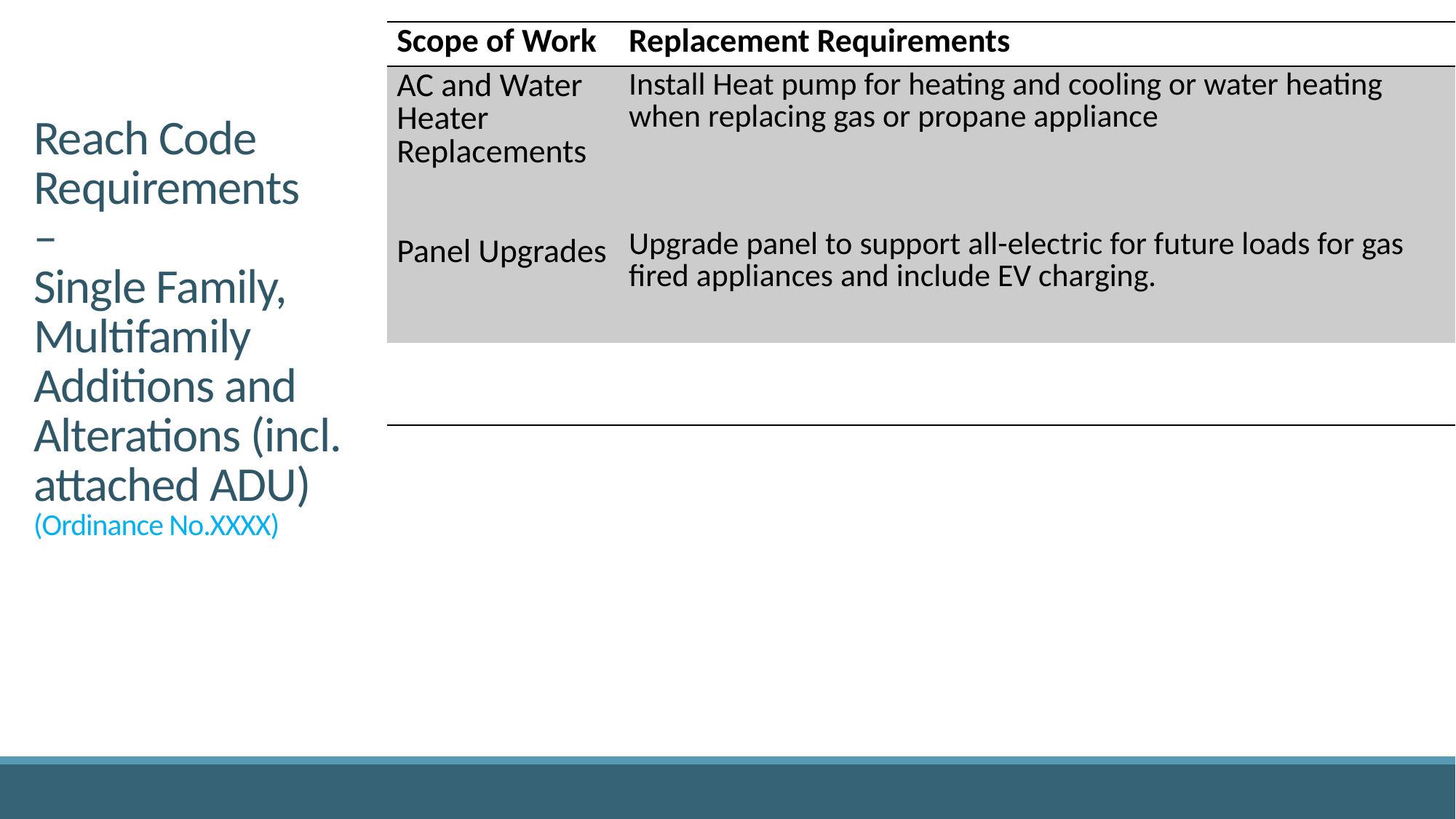

| Scope of Work | Replacement Requirements |
| --- | --- |
| AC and Water Heater Replacements Panel Upgrades | Install Heat pump for heating and cooling or water heating when replacing gas or propane appliance Upgrade panel to support all-electric for future loads for gas fired appliances and include EV charging. |
|  |  |
# Reach Code Requirements – Single Family, Multifamily Additions and Alterations (incl. attached ADU) (Ordinance No.XXXX)